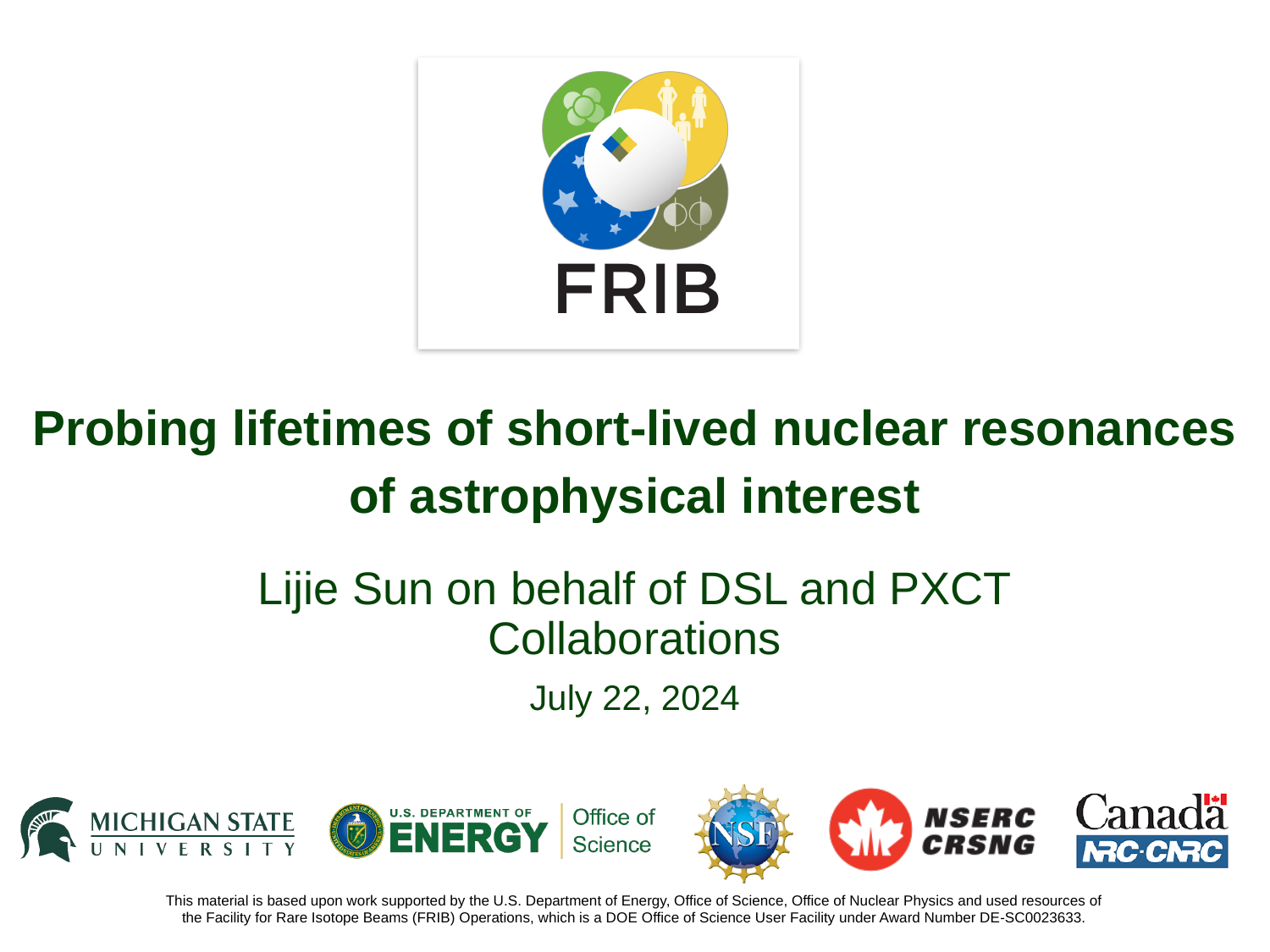

# Probing lifetimes of short-lived nuclear resonances of astrophysical interest
Lijie Sun on behalf of DSL and PXCT Collaborations
July 22, 2024